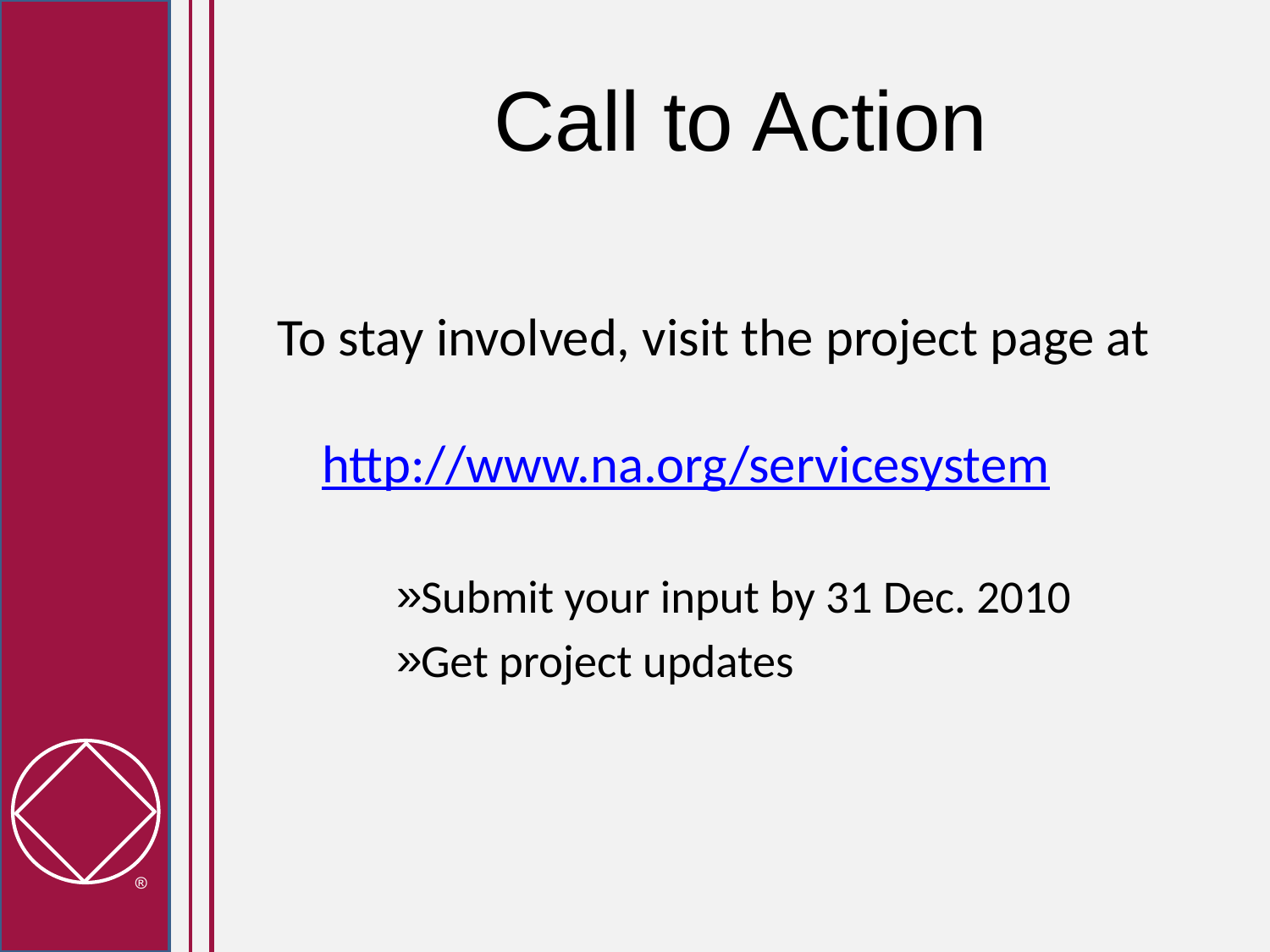

# Call to Action
To stay involved, visit the project page at
http://www.na.org/servicesystem
Submit your input by 31 Dec. 2010
Get project updates